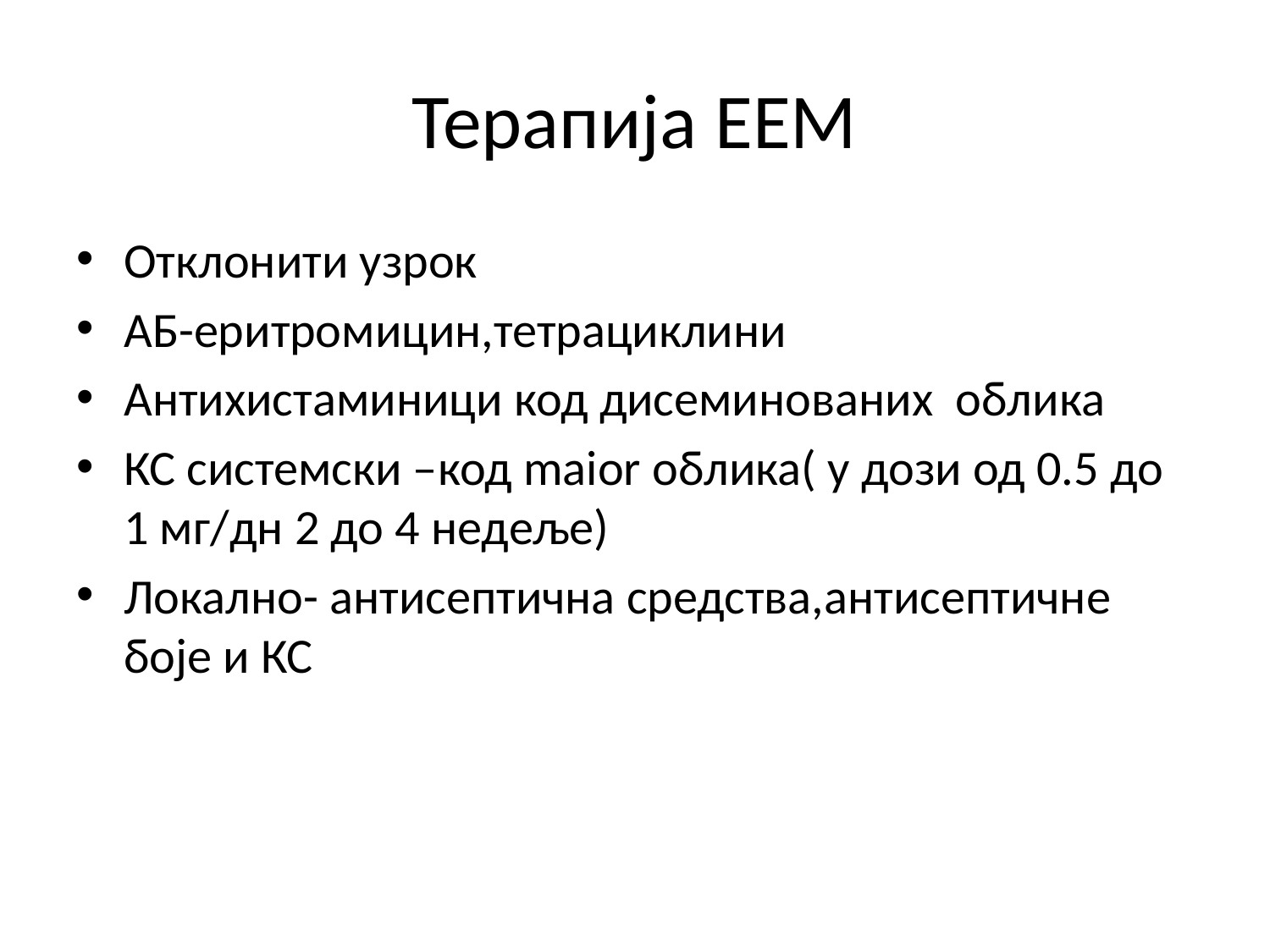

# Терапија ЕЕМ
Отклонити узрок
АБ-еритромицин,тетрациклини
Антихистаминици код дисеминованих  облика
КС системски –код maior облика( у дози од 0.5 до 1 мг/дн 2 до 4 недеље)
Локално- антисептична средства,антисептичне боје и КС